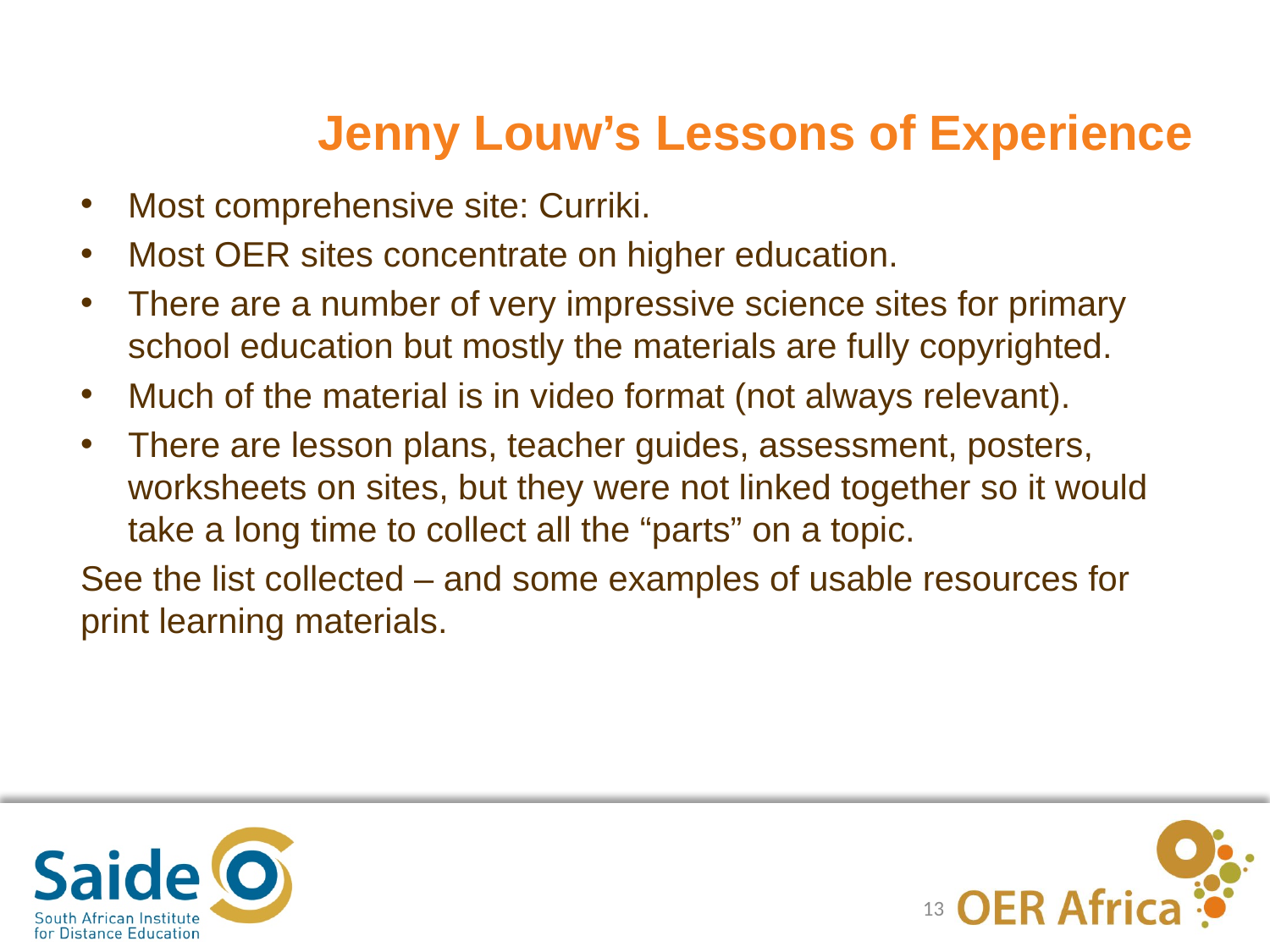

# Jenny Louw’s Lessons of Experience
Most comprehensive site: Curriki.
Most OER sites concentrate on higher education.
There are a number of very impressive science sites for primary school education but mostly the materials are fully copyrighted.
Much of the material is in video format (not always relevant).
There are lesson plans, teacher guides, assessment, posters, worksheets on sites, but they were not linked together so it would take a long time to collect all the “parts” on a topic.
See the list collected – and some examples of usable resources for print learning materials.
13